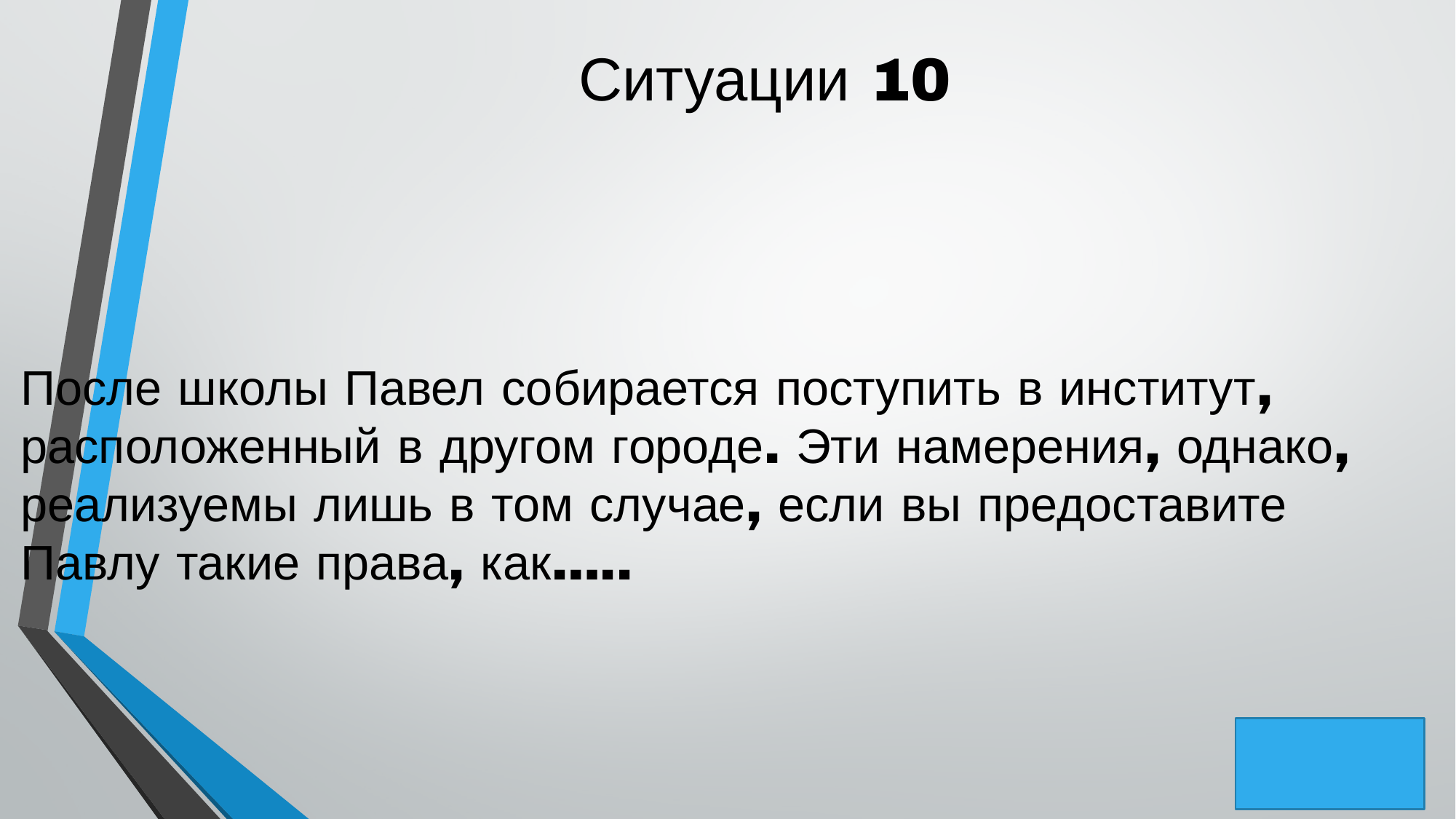

# Ситуации 10
После школы Павел собирается поступить в институт, расположенный в другом городе. Эти намерения, однако, реализуемы лишь в том случае, если вы предоставите Павлу такие права, как…..